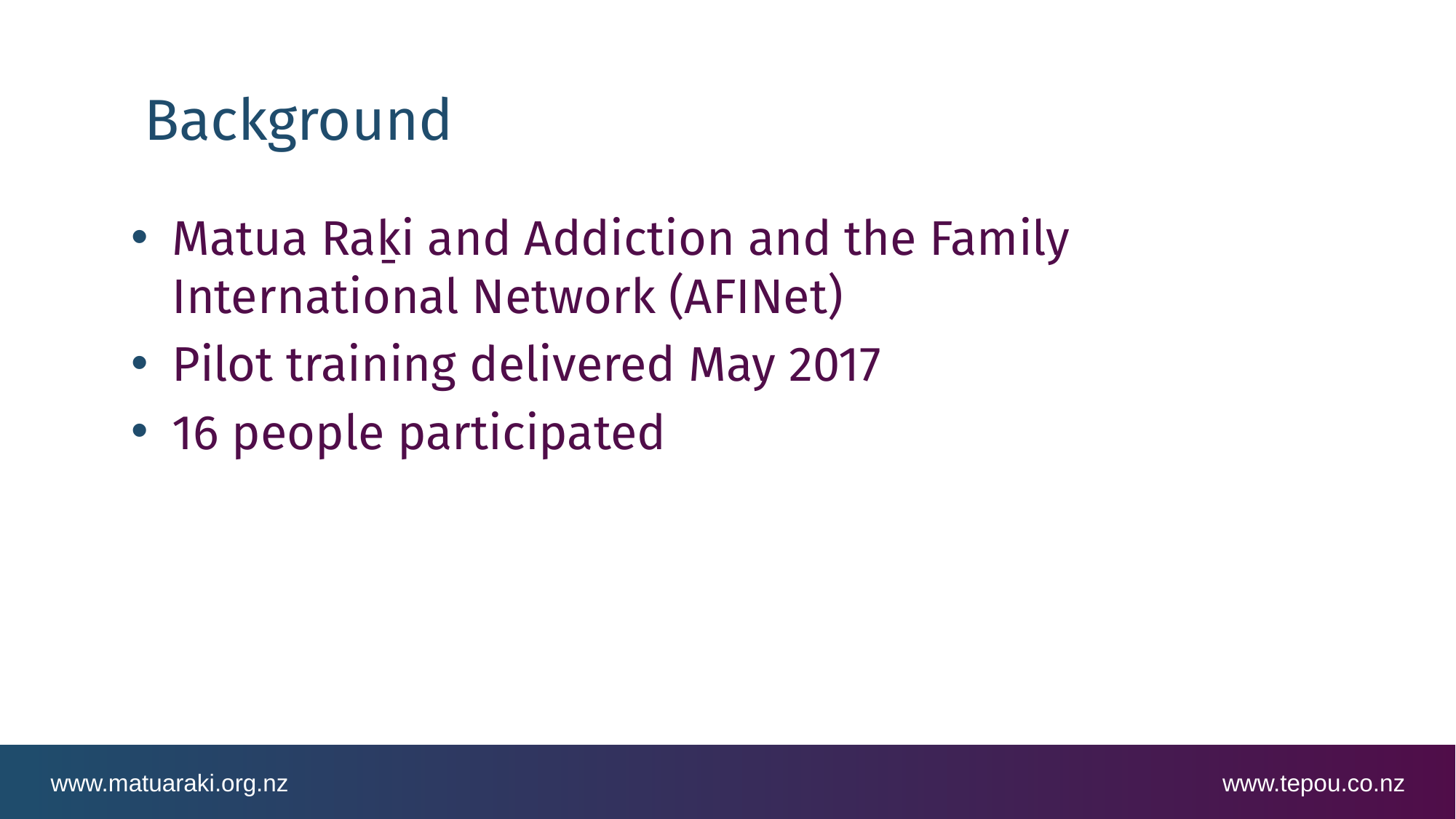

# Background
Matua Raḵi and Addiction and the Family International Network (AFINet)
Pilot training delivered May 2017
16 people participated